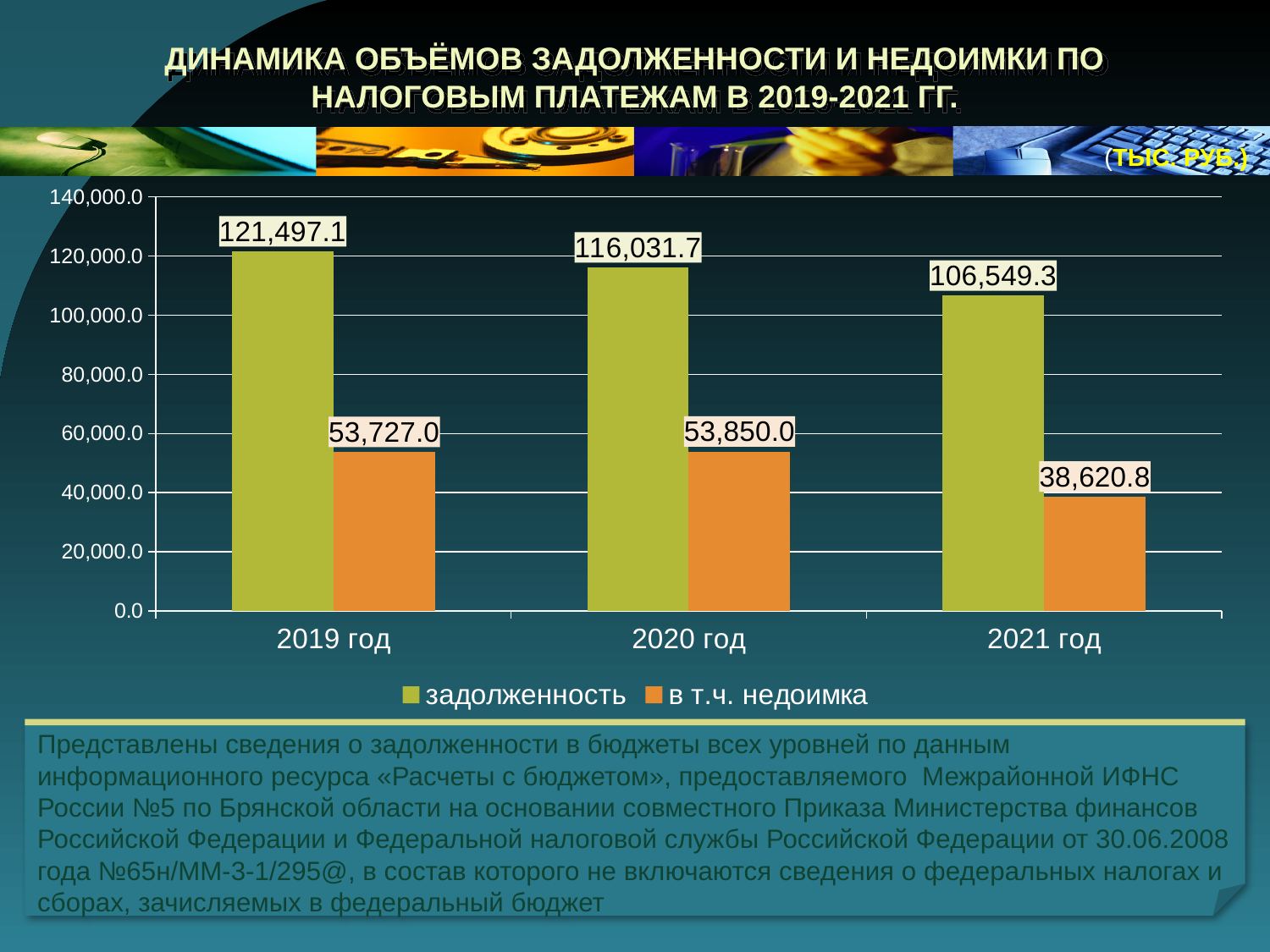

# ДИНАМИКА ОБЪЁМОВ ЗАДОЛЖЕННОСТИ И НЕДОИМКИ ПО НАЛОГОВЫМ ПЛАТЕЖАМ В 2019-2021 ГГ.
(ТЫС. РУБ.)

### Chart

| Category | задолженность | в т.ч. недоимка |
|---|---|---|
| 2019 год | 121497.09505 | 53727.03488 |
| 2020 год | 116031.7 | 53850.0 |
| 2021 год | 106549.25 | 38620.79 |
Представлены сведения о задолженности в бюджеты всех уровней по данным информационного ресурса «Расчеты с бюджетом», предоставляемого  Межрайонной ИФНС России №5 по Брянской области на основании совместного Приказа Министерства финансов Российской Федерации и Федеральной налоговой службы Российской Федерации от 30.06.2008 года №65н/ММ-3-1/295@, в состав которого не включаются сведения о федеральных налогах и сборах, зачисляемых в федеральный бюджет